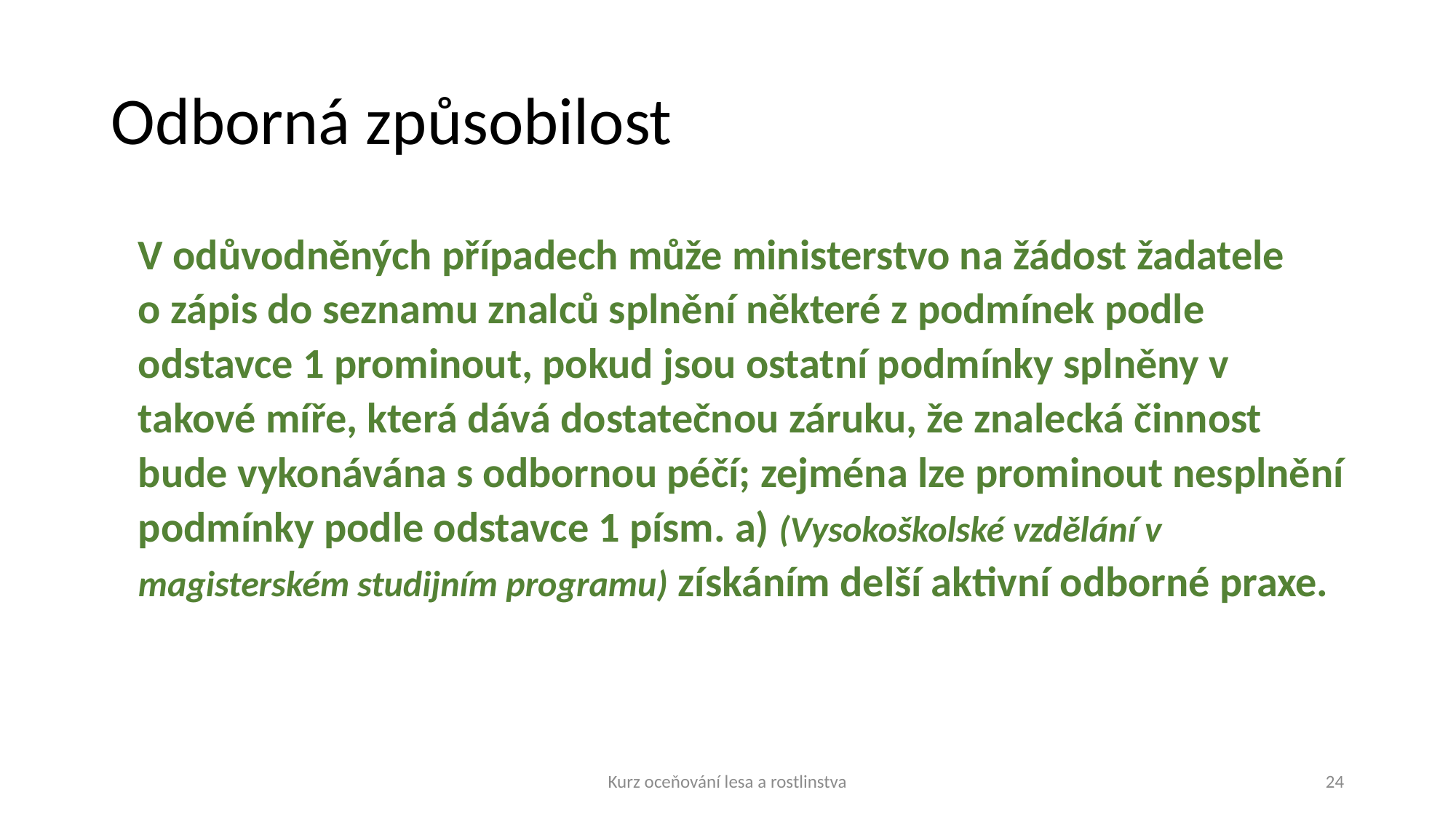

# Odborná způsobilost
V odůvodněných případech může ministerstvo na žádost žadatele       o zápis do seznamu znalců splnění některé z podmínek podle odstavce 1 prominout, pokud jsou ostatní podmínky splněny v takové míře, která dává dostatečnou záruku, že znalecká činnost bude vykonávána s odbornou péčí; zejména lze prominout nesplnění podmínky podle odstavce 1 písm. a) (Vysokoškolské vzdělání v magisterském studijním programu) získáním delší aktivní odborné praxe.

Kurz oceňování lesa a rostlinstva
24